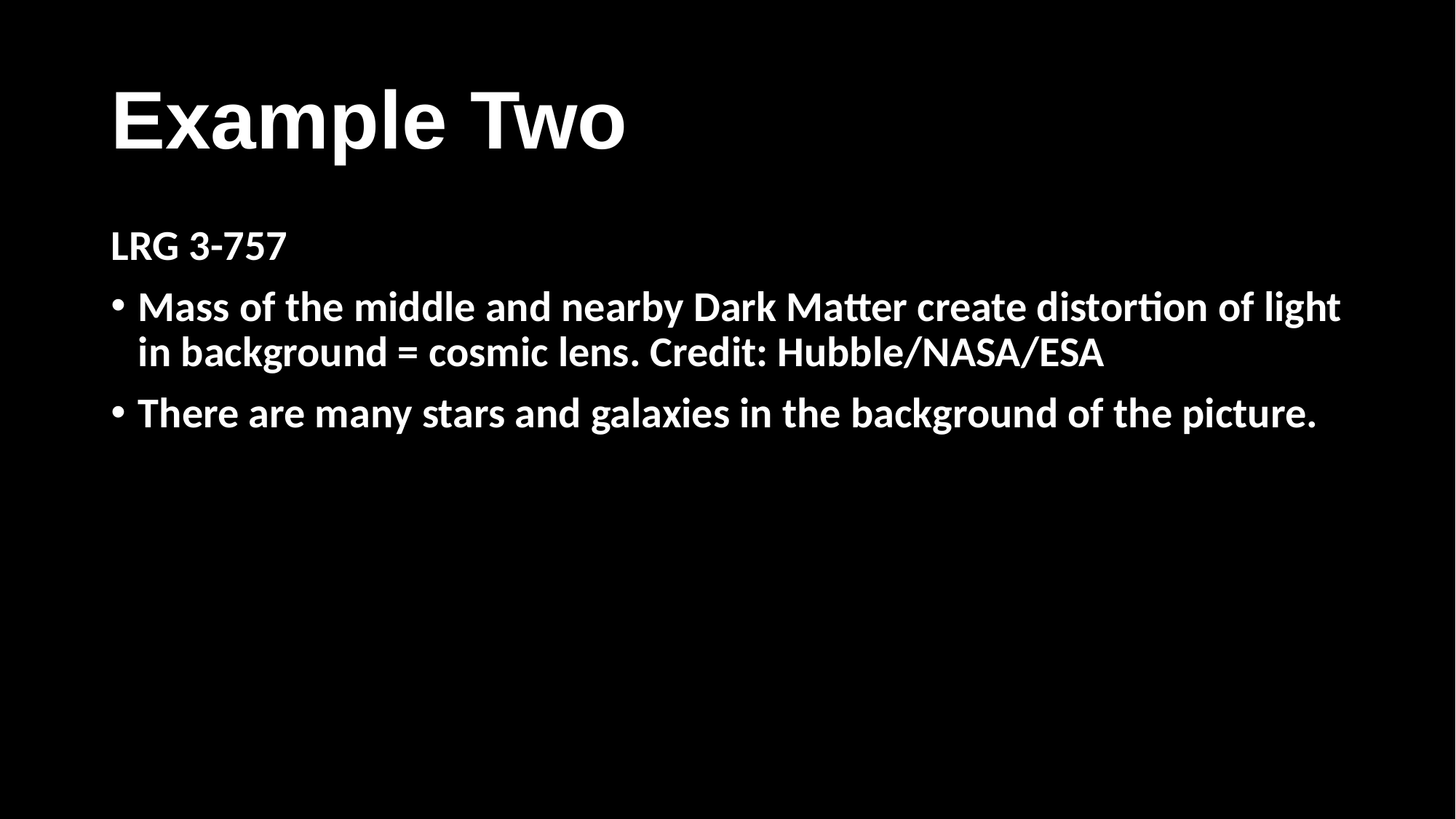

# Example Two
LRG 3-757
Mass of the middle and nearby Dark Matter create distortion of light in background = cosmic lens. Credit: Hubble/NASA/ESA
There are many stars and galaxies in the background of the picture.